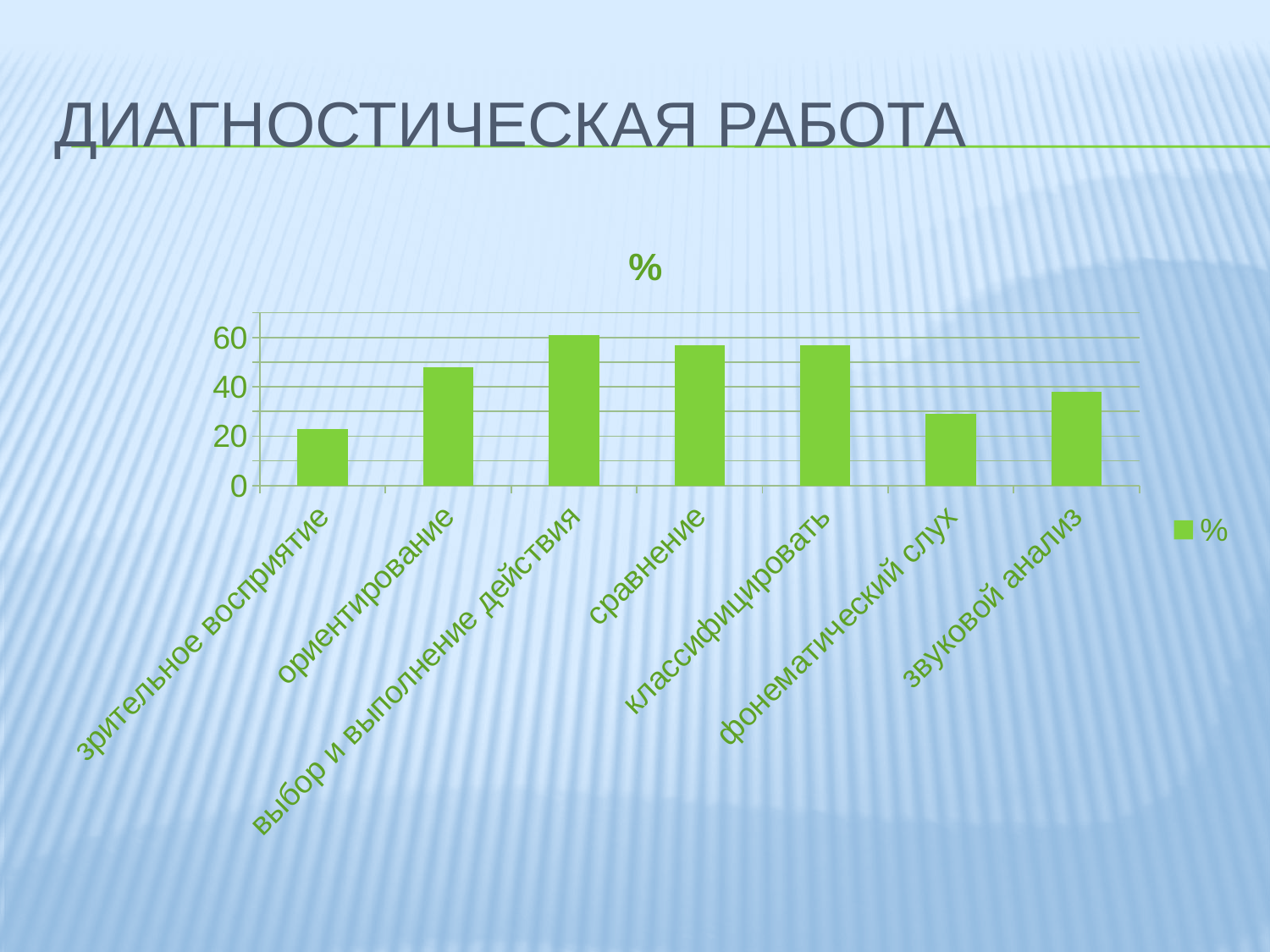

# Диагностическая работа

### Chart:

| Category | % |
|---|---|
| зрительное восприятие | 23.0 |
| ориентирование | 48.0 |
| выбор и выполнение действия | 61.0 |
| сравнение | 57.0 |
| классифицировать | 57.0 |
| фонематический слух | 29.0 |
| звуковой анализ | 38.0 |